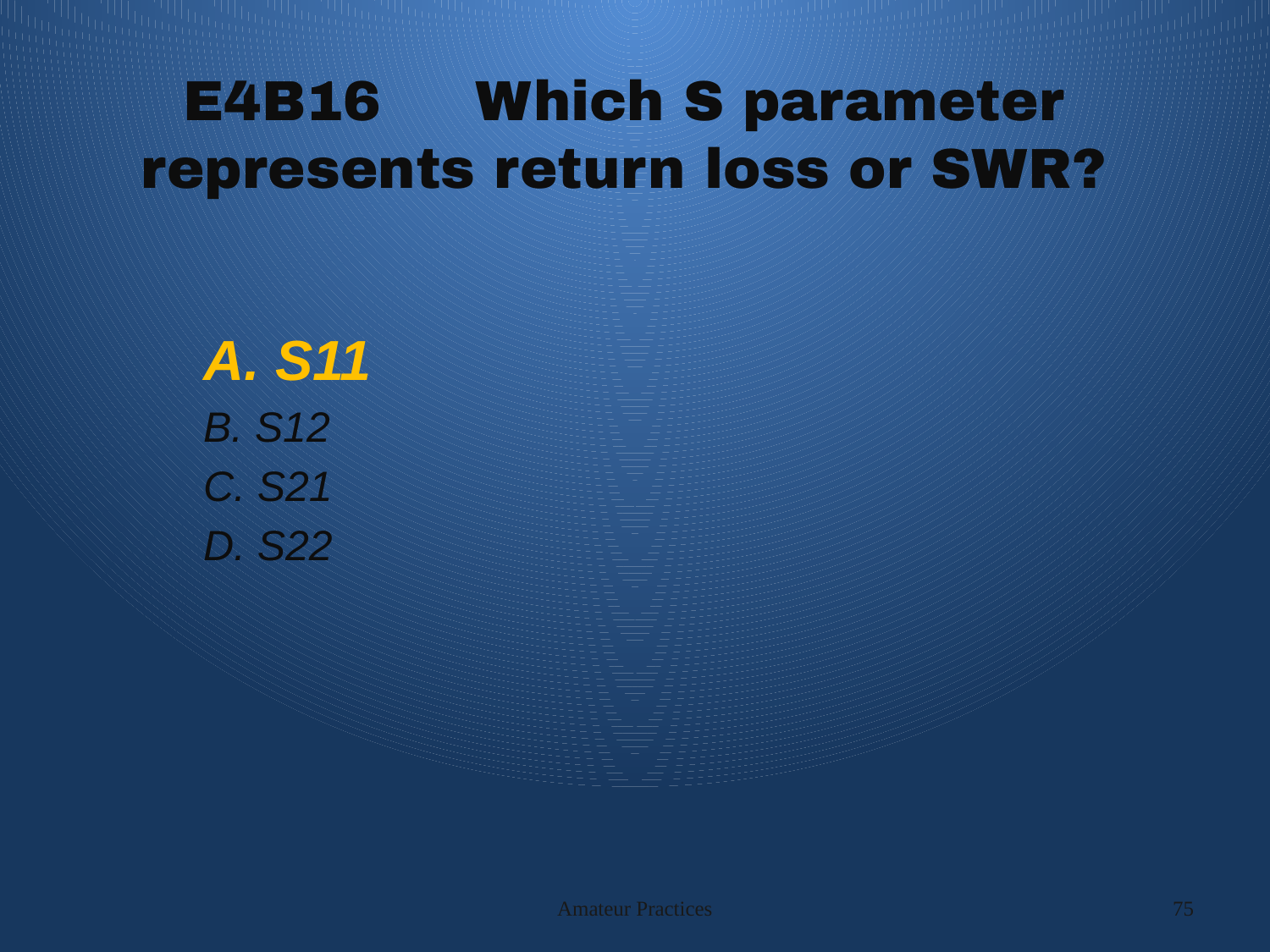

# E4B16     Which S parameter represents return loss or SWR?
A. S11
B. S12
C. S21
D. S22
Amateur Practices
75